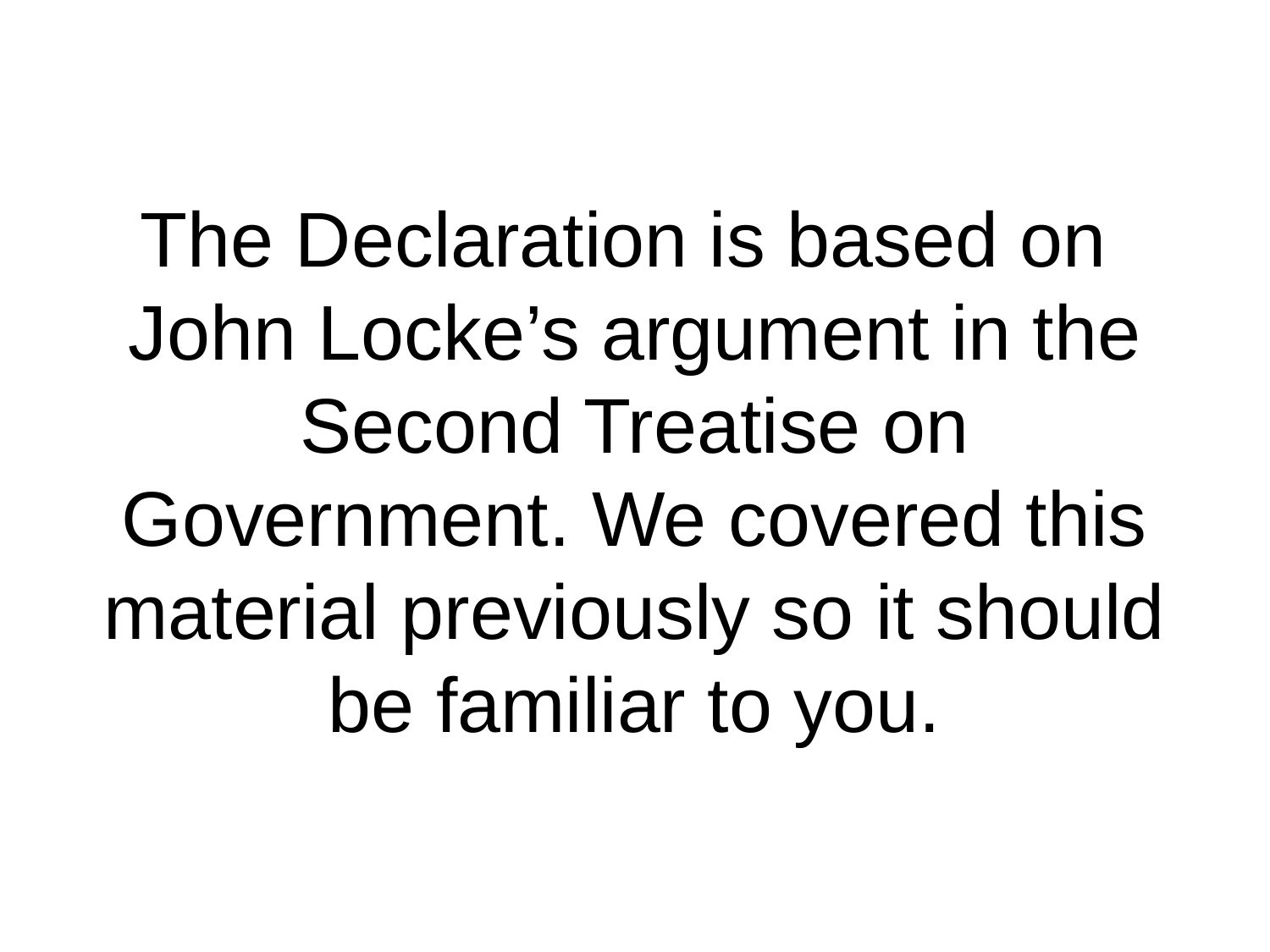

# The Declaration is based on John Locke’s argument in the Second Treatise on Government. We covered this material previously so it should be familiar to you.